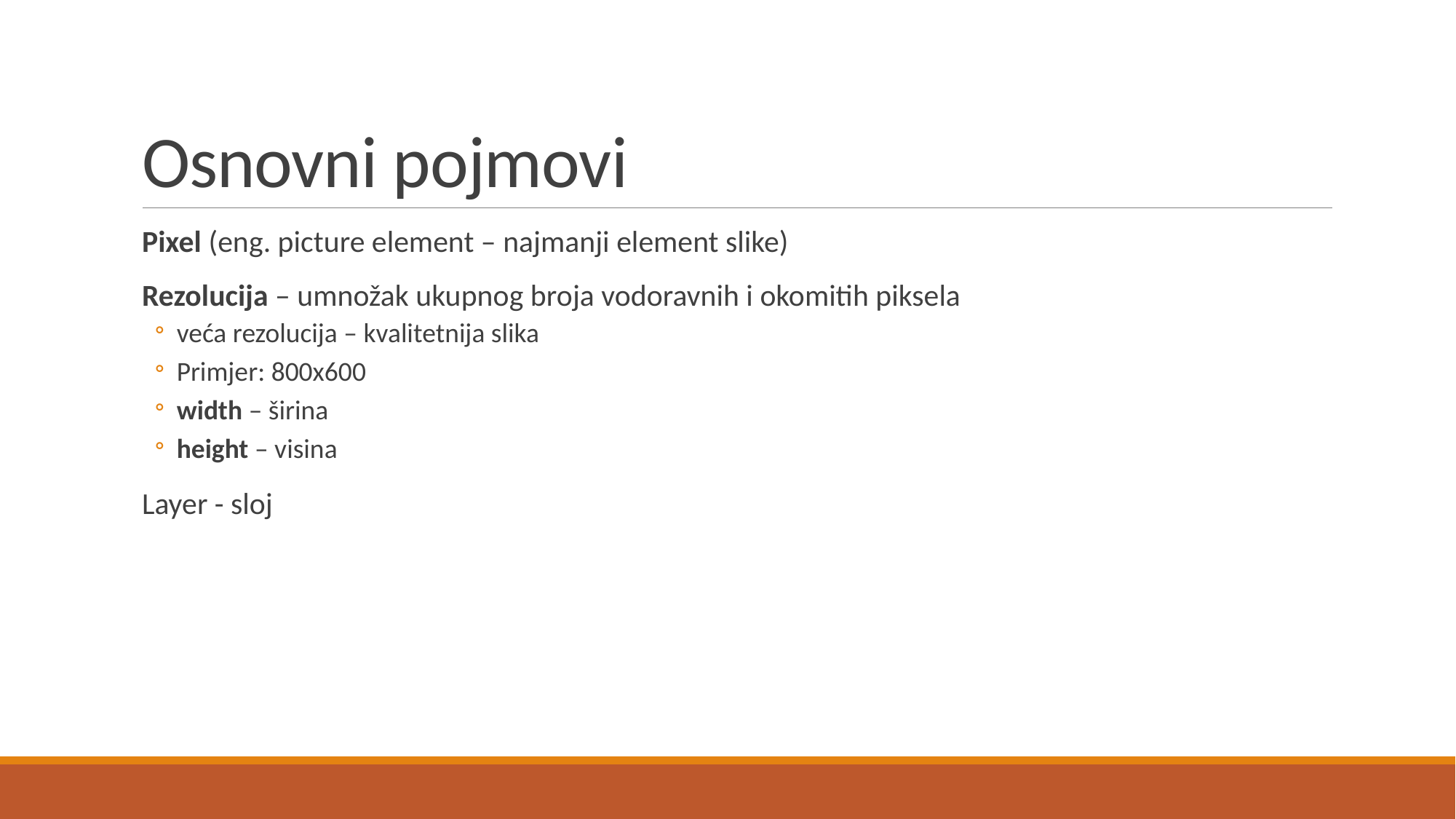

# Osnovni pojmovi
Pixel (eng. picture element – najmanji element slike)
Rezolucija – umnožak ukupnog broja vodoravnih i okomitih piksela
veća rezolucija – kvalitetnija slika
Primjer: 800x600
width – širina
height – visina
Layer - sloj